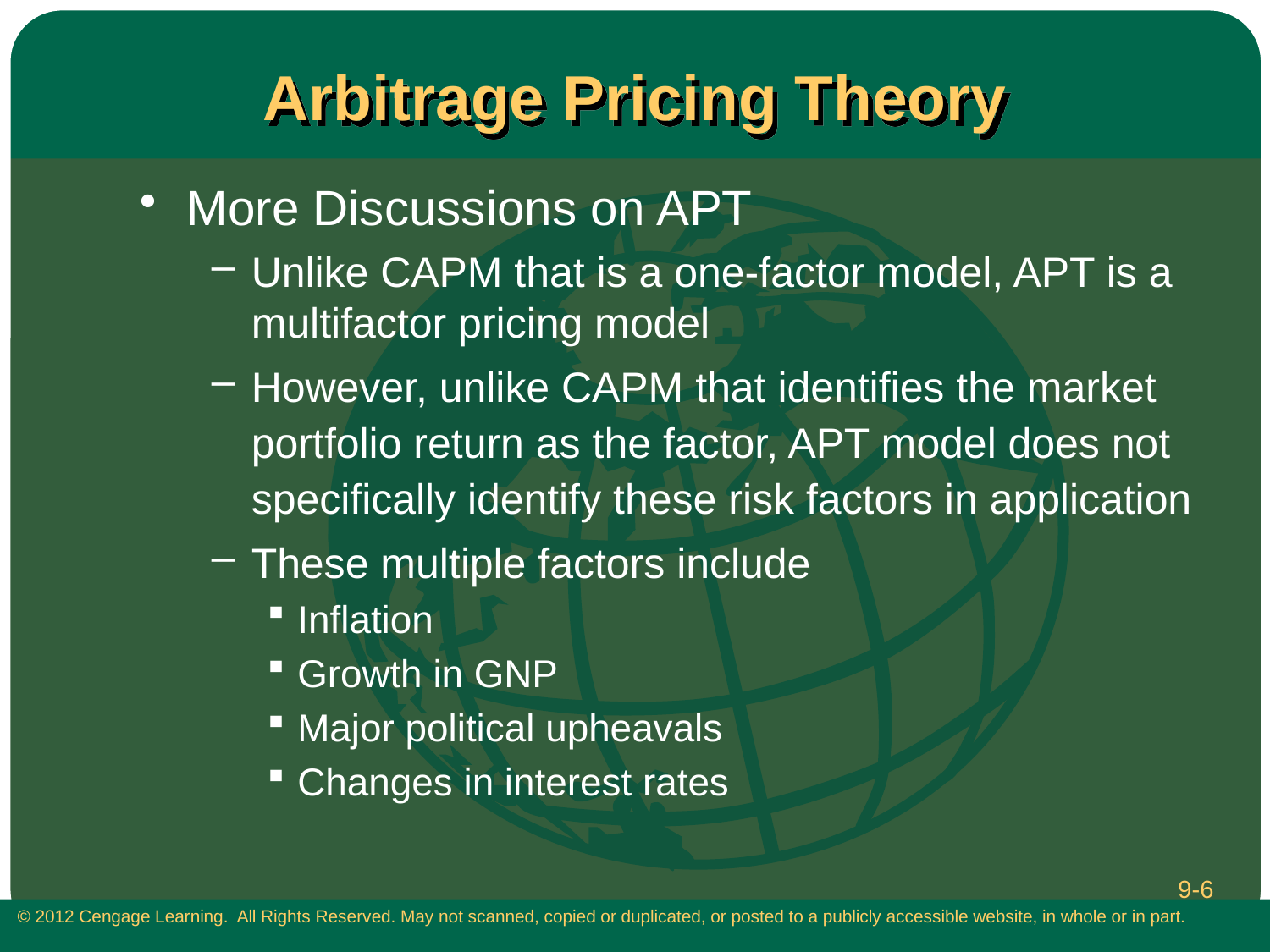

# Arbitrage Pricing Theory
More Discussions on APT
Unlike CAPM that is a one-factor model, APT is a multifactor pricing model
However, unlike CAPM that identifies the market portfolio return as the factor, APT model does not specifically identify these risk factors in application
These multiple factors include
Inflation
Growth in GNP
Major political upheavals
Changes in interest rates
9-6
 © 2012 Cengage Learning.  All Rights Reserved. May not scanned, copied or duplicated, or posted to a publicly accessible website, in whole or in part.